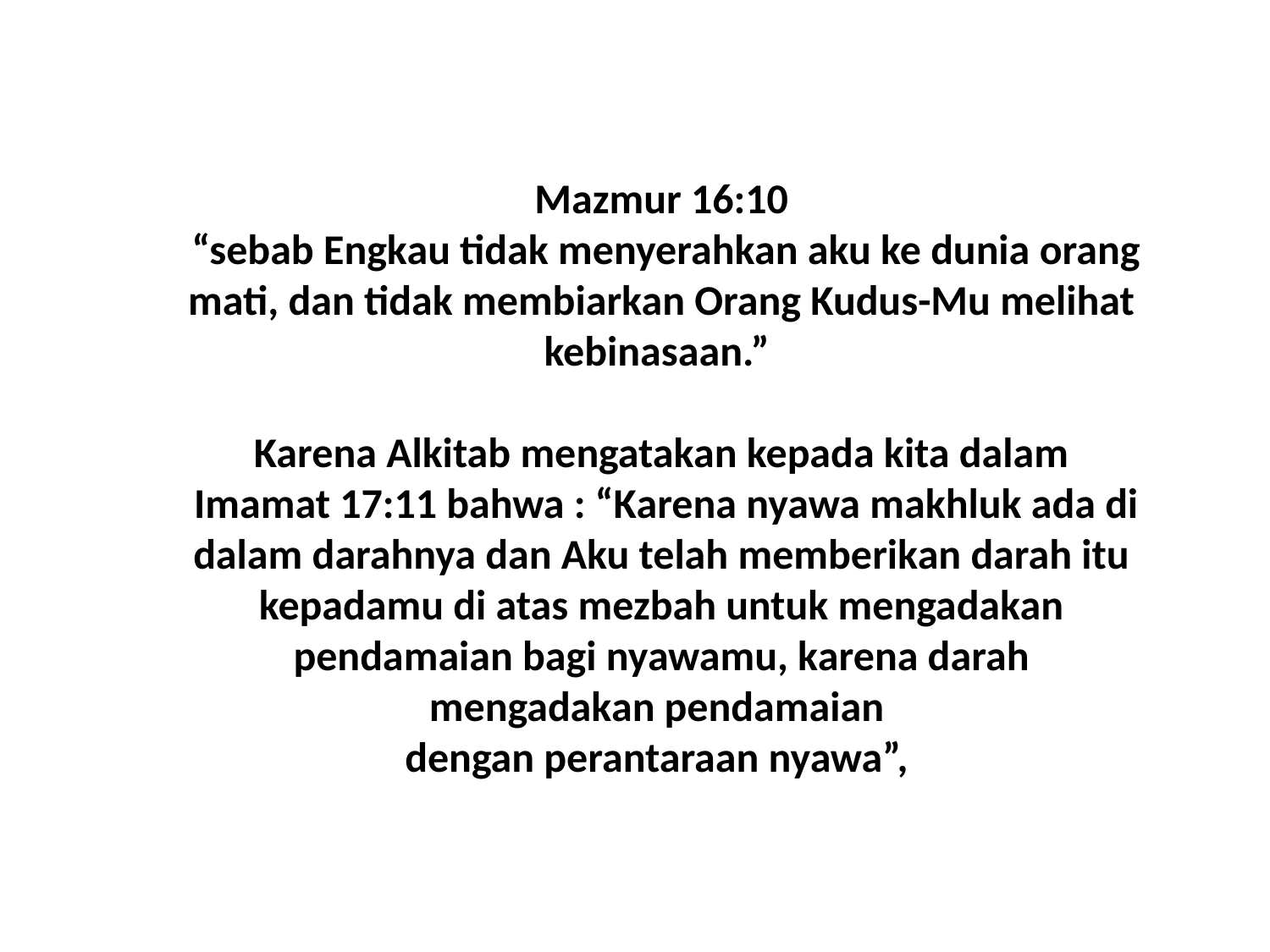

# Mazmur 16:10 “sebab Engkau tidak menyerahkan aku ke dunia orang mati, dan tidak membiarkan Orang Kudus-Mu melihat kebinasaan.” Karena Alkitab mengatakan kepada kita dalam Imamat 17:11 bahwa : “Karena nyawa makhluk ada di dalam darahnya dan Aku telah memberikan darah itu kepadamu di atas mezbah untuk mengadakan pendamaian bagi nyawamu, karena darah mengadakan pendamaian dengan perantaraan nyawa”,